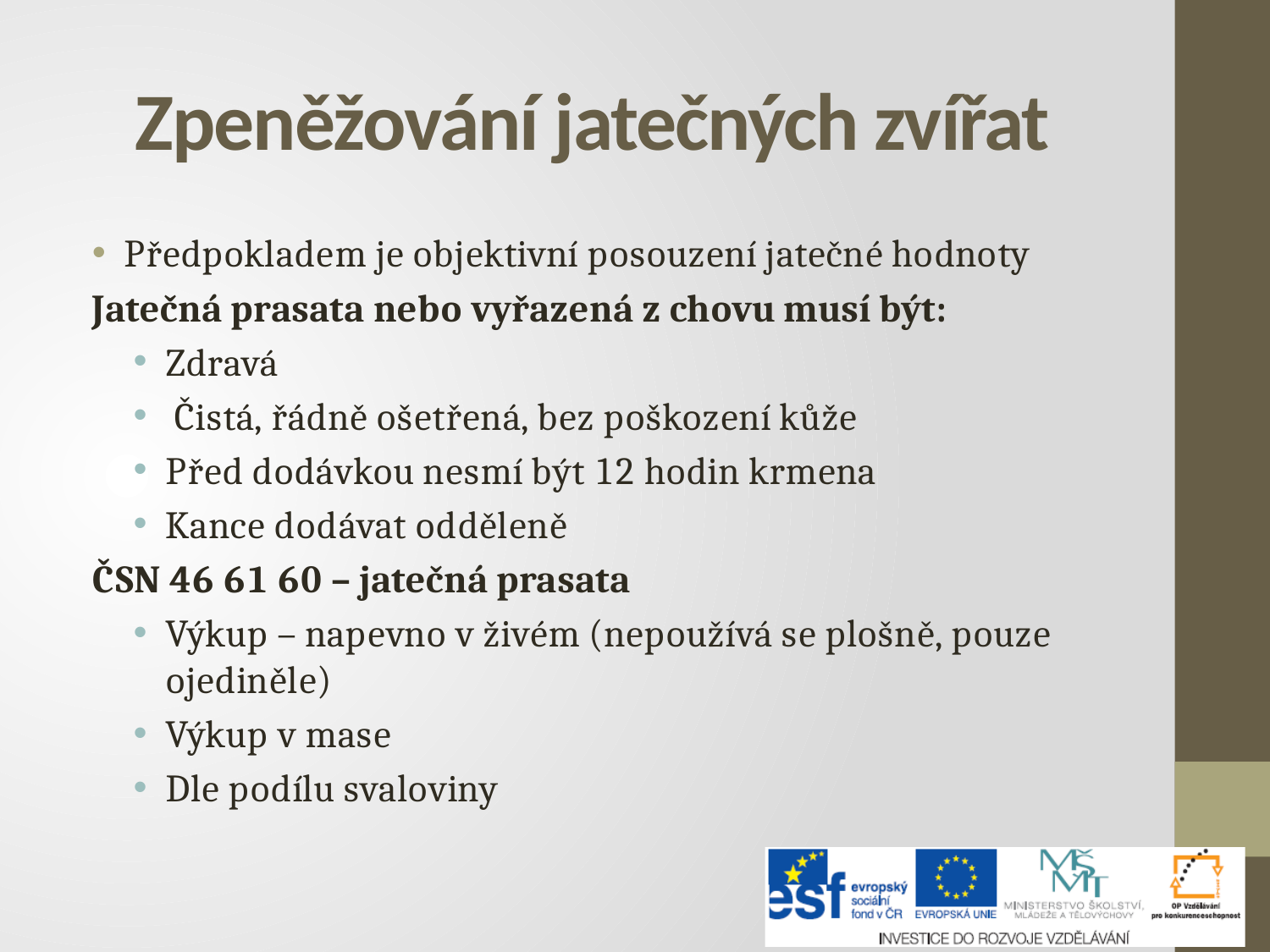

# Zpeněžování jatečných zvířat
Předpokladem je objektivní posouzení jatečné hodnoty
Jatečná prasata nebo vyřazená z chovu musí být:
Zdravá
 Čistá, řádně ošetřená, bez poškození kůže
Před dodávkou nesmí být 12 hodin krmena
Kance dodávat odděleně
ČSN 46 61 60 – jatečná prasata
Výkup – napevno v živém (nepoužívá se plošně, pouze ojediněle)
Výkup v mase
Dle podílu svaloviny